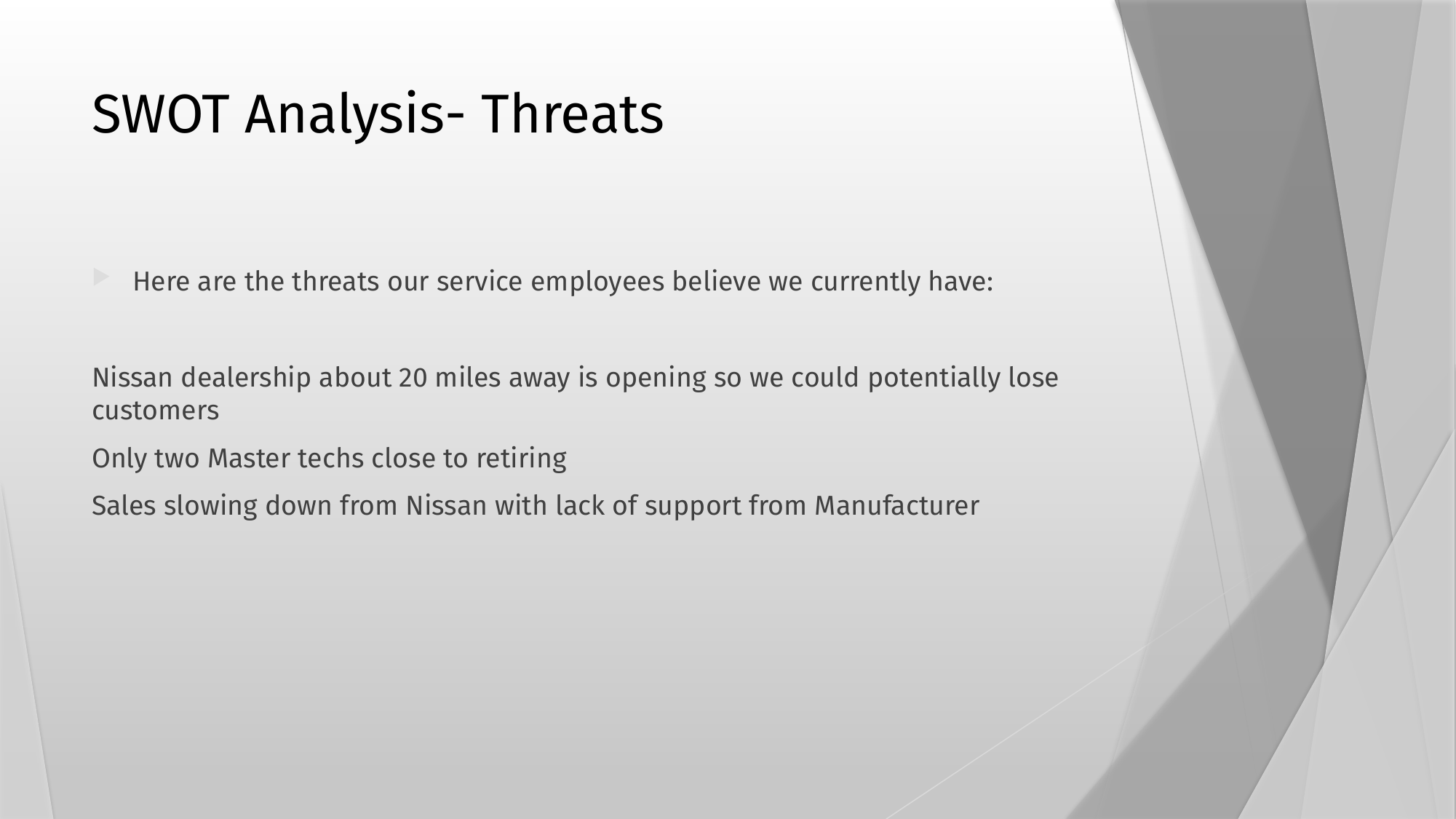

# SWOT Analysis- Threats
Here are the threats our service employees believe we currently have:

Nissan dealership about 20 miles away is opening so we could potentially lose customers
Only two Master techs close to retiring
Sales slowing down from Nissan with lack of support from Manufacturer